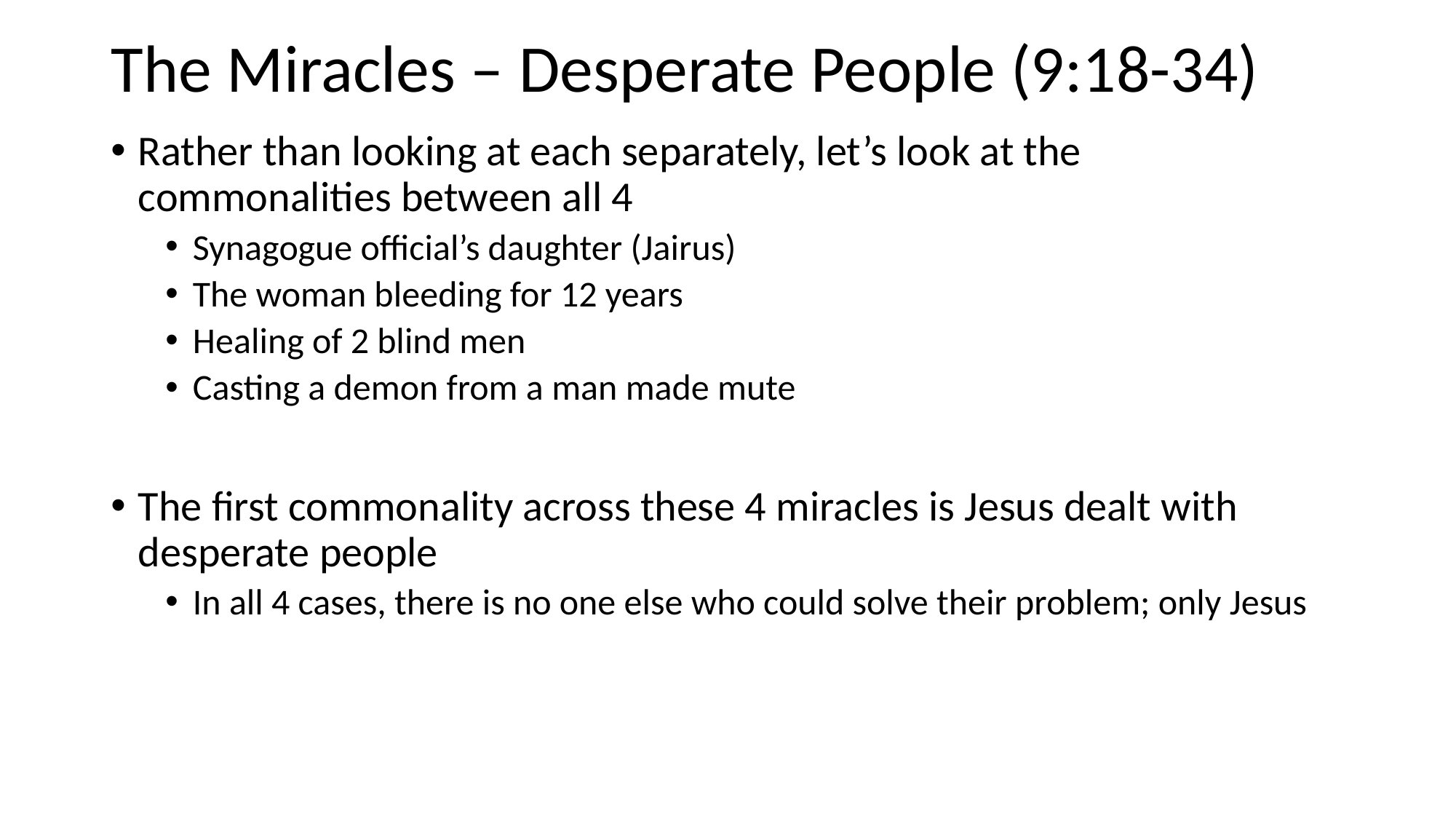

# The Miracles – Desperate People (9:18-34)
Rather than looking at each separately, let’s look at the commonalities between all 4
Synagogue official’s daughter (Jairus)
The woman bleeding for 12 years
Healing of 2 blind men
Casting a demon from a man made mute

The first commonality across these 4 miracles is Jesus dealt with desperate people
In all 4 cases, there is no one else who could solve their problem; only Jesus